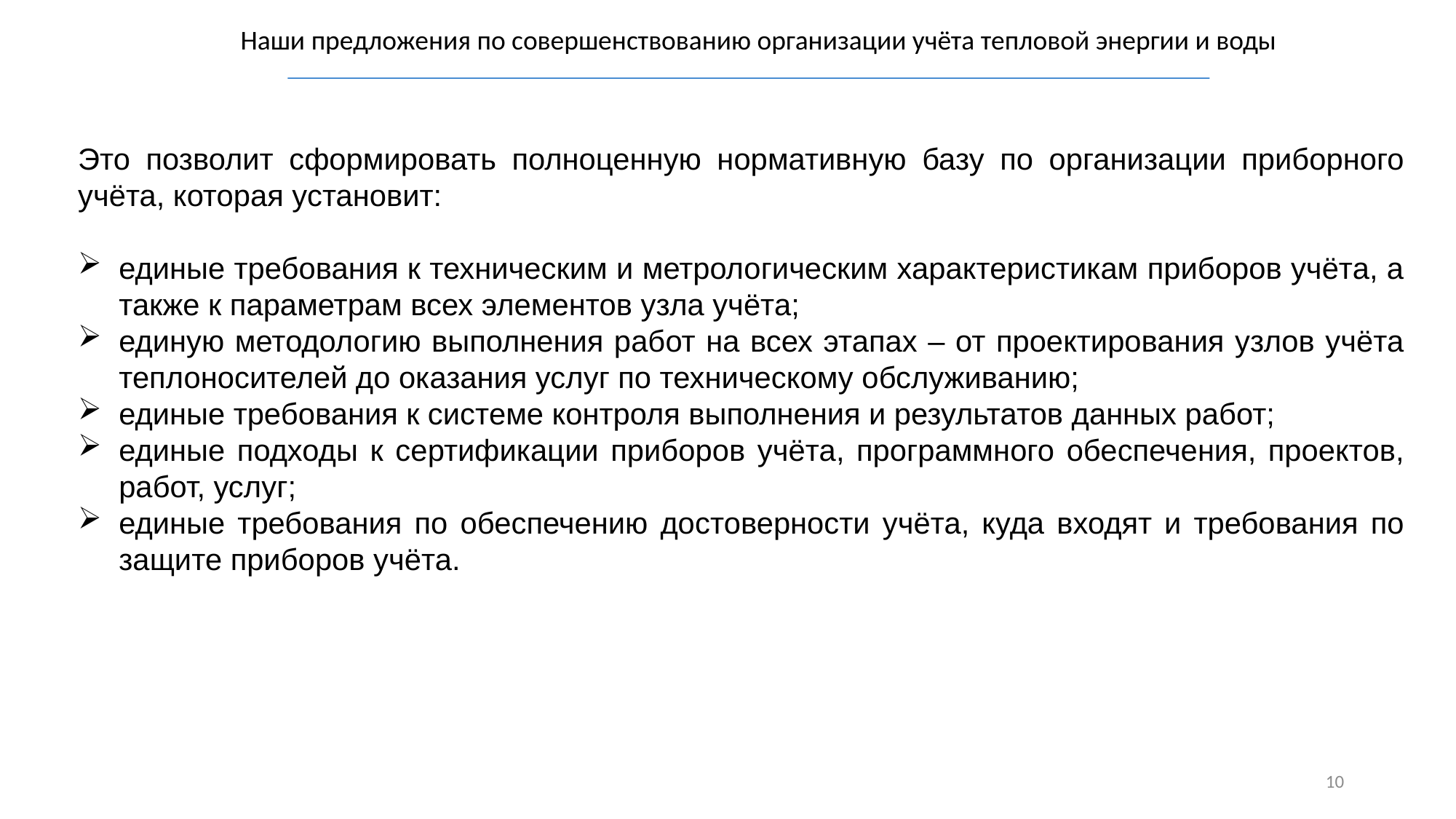

Наши предложения по совершенствованию организации учёта тепловой энергии и воды

Это позволит сформировать полноценную нормативную базу по организации приборного учёта, которая установит:

единые требования к техническим и метрологическим характеристикам приборов учёта, а также к параметрам всех элементов узла учёта;
единую методологию выполнения работ на всех этапах – от проектирования узлов учёта теплоносителей до оказания услуг по техническому обслуживанию;
единые требования к системе контроля выполнения и результатов данных работ;
единые подходы к сертификации приборов учёта, программного обеспечения, проектов, работ, услуг;
единые требования по обеспечению достоверности учёта, куда входят и требования по защите приборов учёта.

10